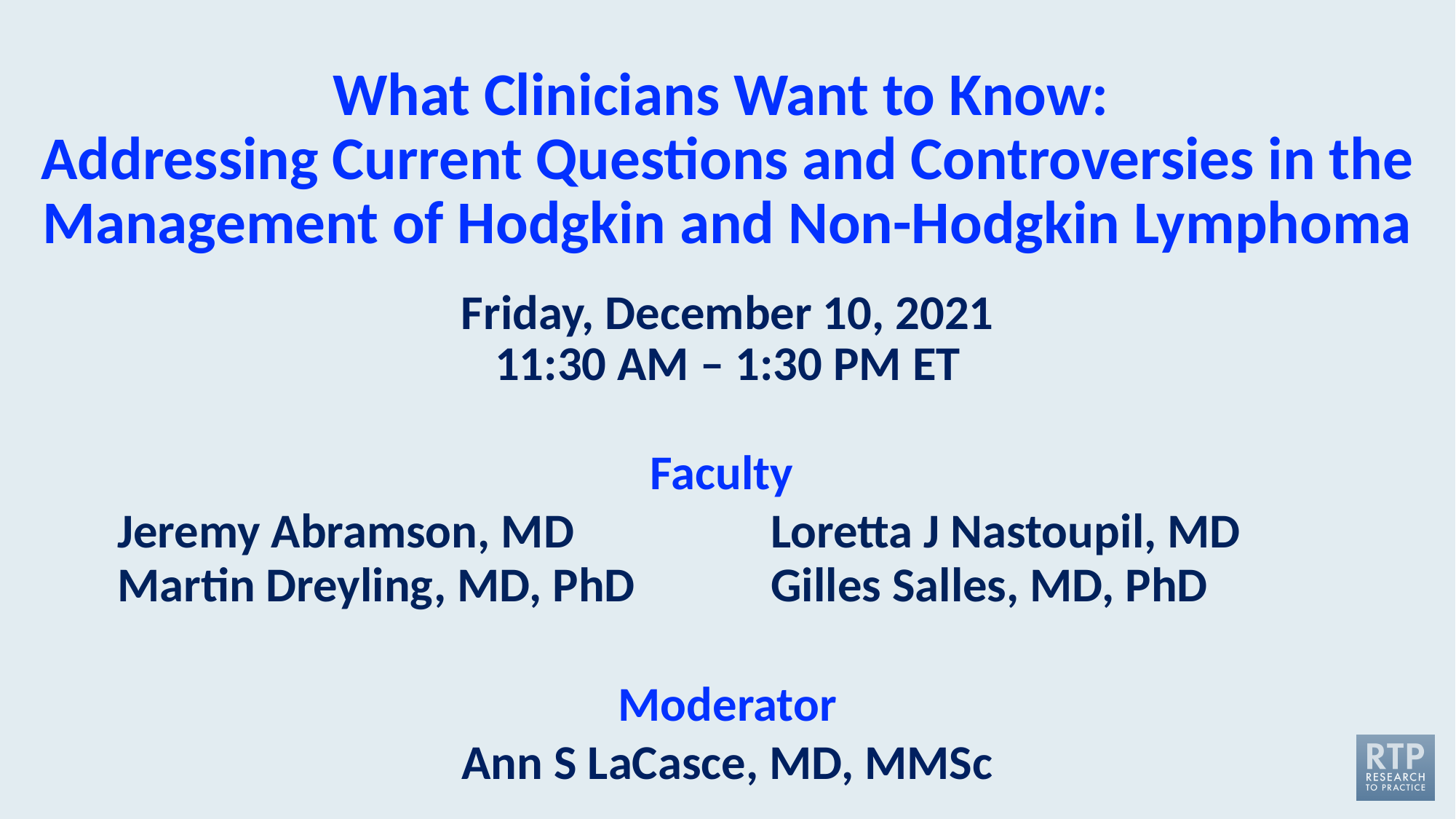

# What Clinicians Want to Know: Addressing Current Questions and Controversies in the Management of Hodgkin and Non-Hodgkin Lymphoma Friday, December 10, 2021 11:30 AM – 1:30 PM ET
Faculty
Jeremy Abramson, MD
Martin Dreyling, MD, PhD
Loretta J Nastoupil, MD
Gilles Salles, MD, PhD
Moderator
Ann S LaCasce, MD, MMSc